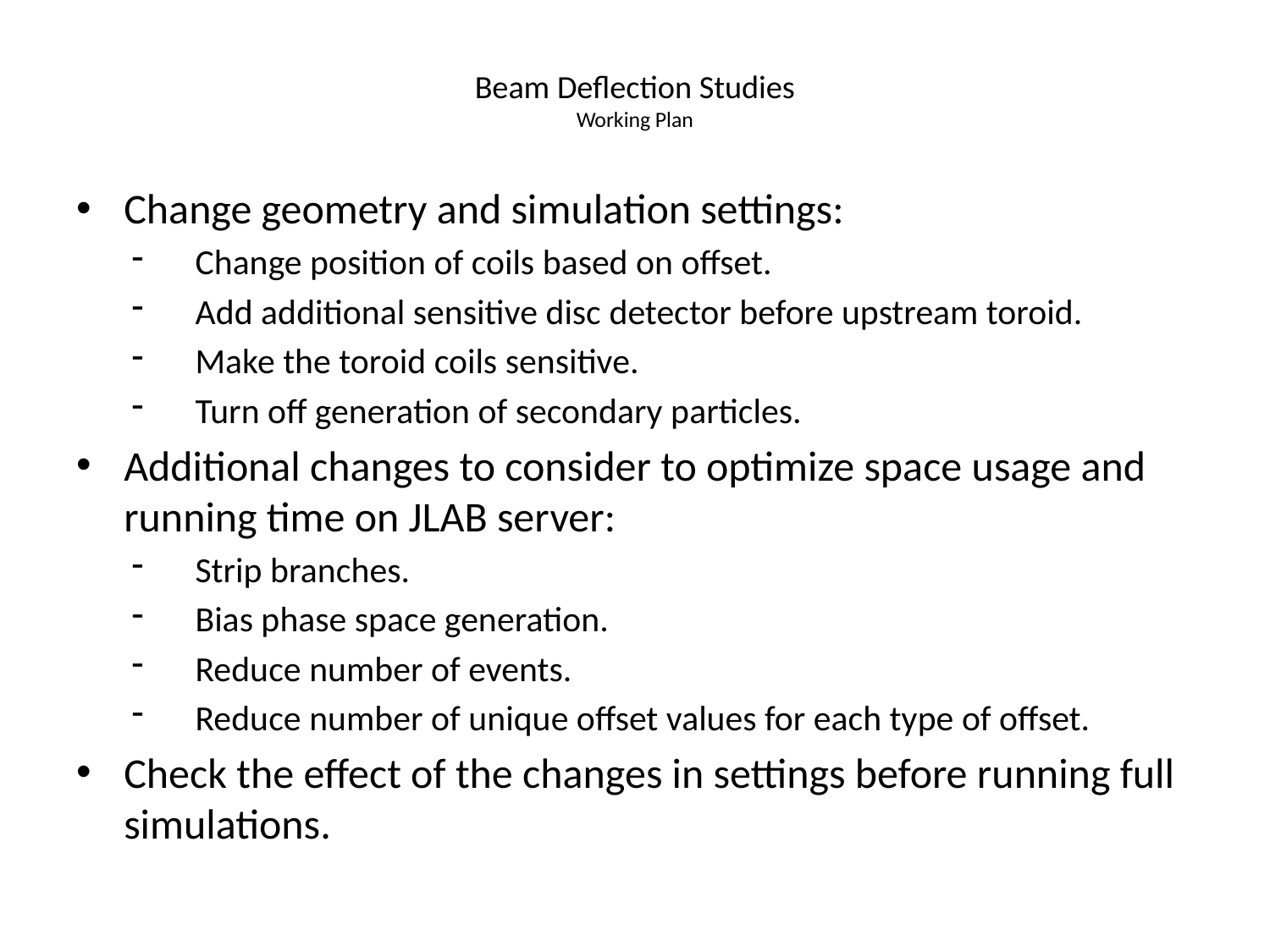

# Beam Deflection Studies Working Plan
Change geometry and simulation settings:
Change position of coils based on offset.
Add additional sensitive disc detector before upstream toroid.
Make the toroid coils sensitive.
Turn off generation of secondary particles.
Additional changes to consider to optimize space usage and running time on JLAB server:
Strip branches.
Bias phase space generation.
Reduce number of events.
Reduce number of unique offset values for each type of offset.
Check the effect of the changes in settings before running full simulations.